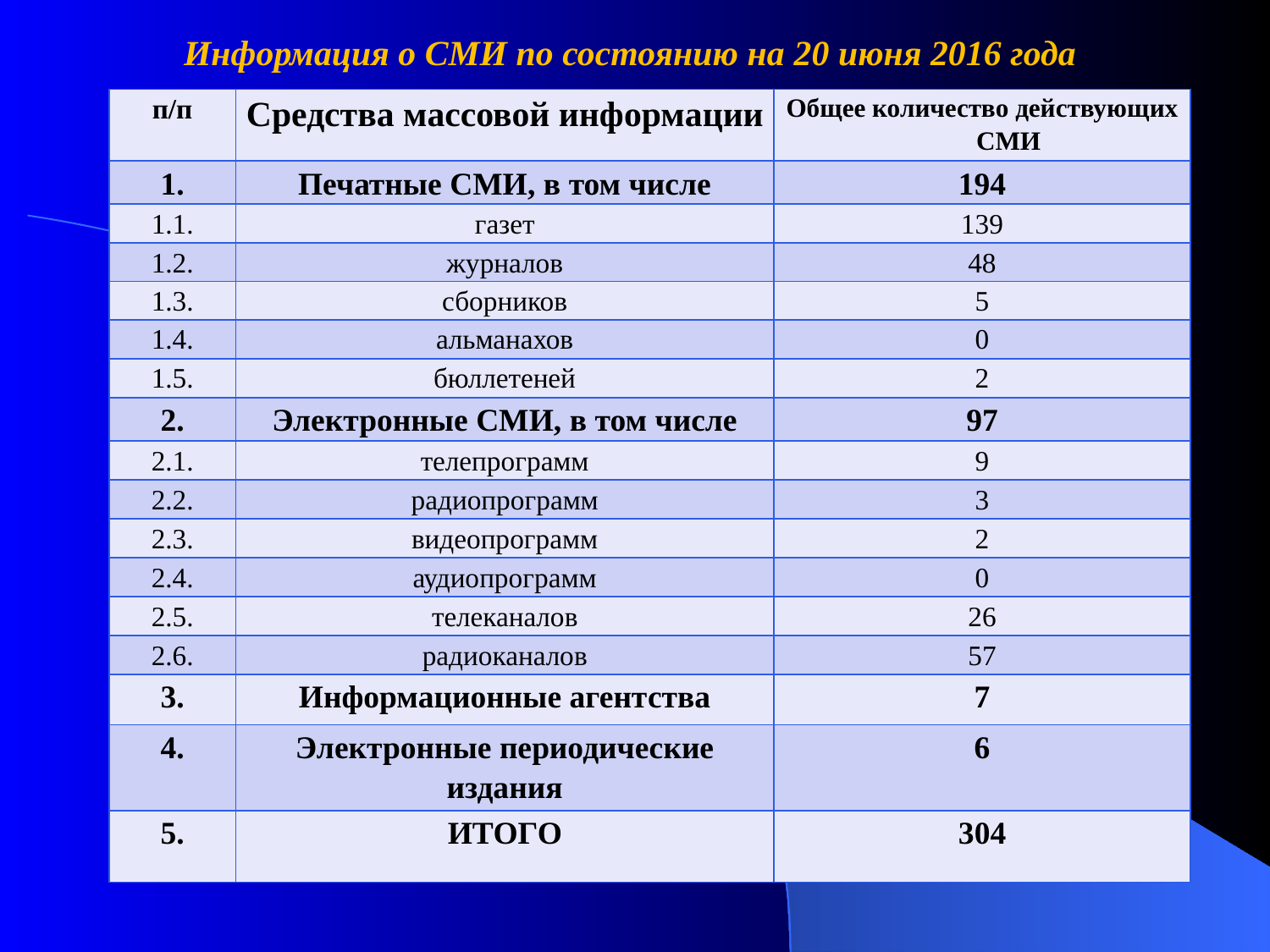

# Информация о СМИ по состоянию на 20 июня 2016 года
| п/п | Средства массовой информации | Общее количество действующих СМИ |
| --- | --- | --- |
| 1. | Печатные СМИ, в том числе | 194 |
| 1.1. | газет | 139 |
| 1.2. | журналов | 48 |
| 1.3. | сборников | 5 |
| 1.4. | альманахов | 0 |
| 1.5. | бюллетеней | 2 |
| 2. | Электронные СМИ, в том числе | 97 |
| 2.1. | телепрограмм | 9 |
| 2.2. | радиопрограмм | 3 |
| 2.3. | видеопрограмм | 2 |
| 2.4. | аудиопрограмм | 0 |
| 2.5. | телеканалов | 26 |
| 2.6. | радиоканалов | 57 |
| 3. | Информационные агентства | 7 |
| 4. | Электронные периодические издания | 6 |
| 5. | ИТОГО | 304 |